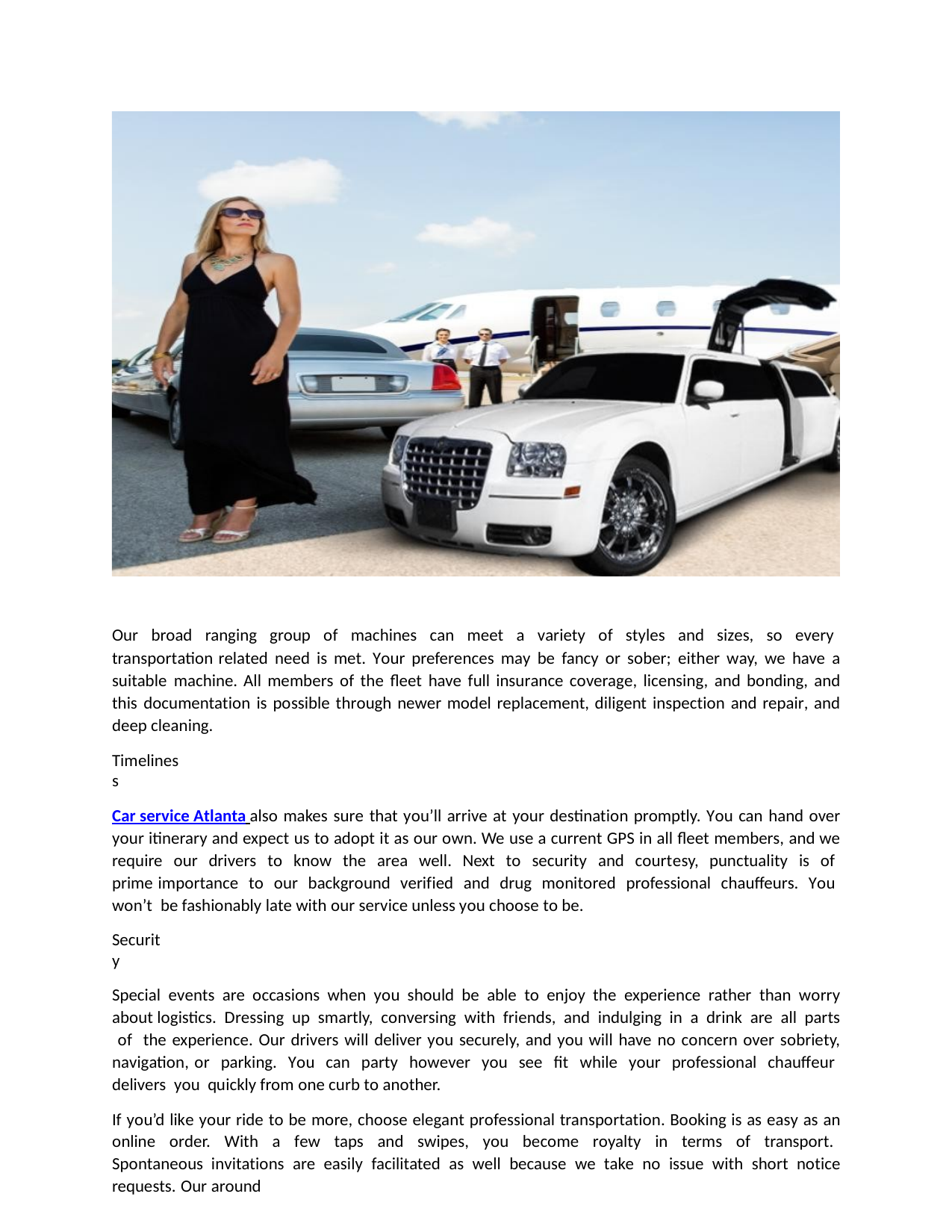

Our  broad  ranging  group  of  machines  can  meet  a  variety  of  styles  and  sizes,  so  every  transportation related need is met. Your preferences may be fancy or sober; either way, we have a suitable machine. All members of the fleet have full insurance coverage, licensing, and bonding, and this documentation is possible through newer model replacement, diligent inspection and repair, and deep cleaning.

Timeliness

Car service Atlanta also makes sure that you’ll arrive at your destination promptly. You can hand over your itinerary and expect us to adopt it as our own. We use a current GPS in all fleet members, and we require  our  drivers  to  know  the  area  well.  Next  to  security  and  courtesy,  punctuality  is  of  prime importance  to  our  background  verified  and  drug  monitored  professional  chauffeurs.  You  won’t  be fashionably late with our service unless you choose to be.

Security

Special events are occasions when you should be able to enjoy the experience rather than worry about logistics.  Dressing  up  smartly,  conversing  with  friends,  and  indulging  in  a  drink  are  all  parts  of  the experience. Our drivers will deliver you securely, and you will have no concern over sobriety, navigation, or  parking.  You  can  party  however  you  see  fit  while  your  professional  chauffeur  delivers  you  quickly from one curb to another.

If you’d like your ride to be more, choose elegant professional transportation. Booking is as easy as an online  order.  With  a  few  taps  and  swipes,  you  become  royalty  in  terms  of  transport.  Spontaneous invitations are easily facilitated as well because we take no issue with short notice requests. Our around